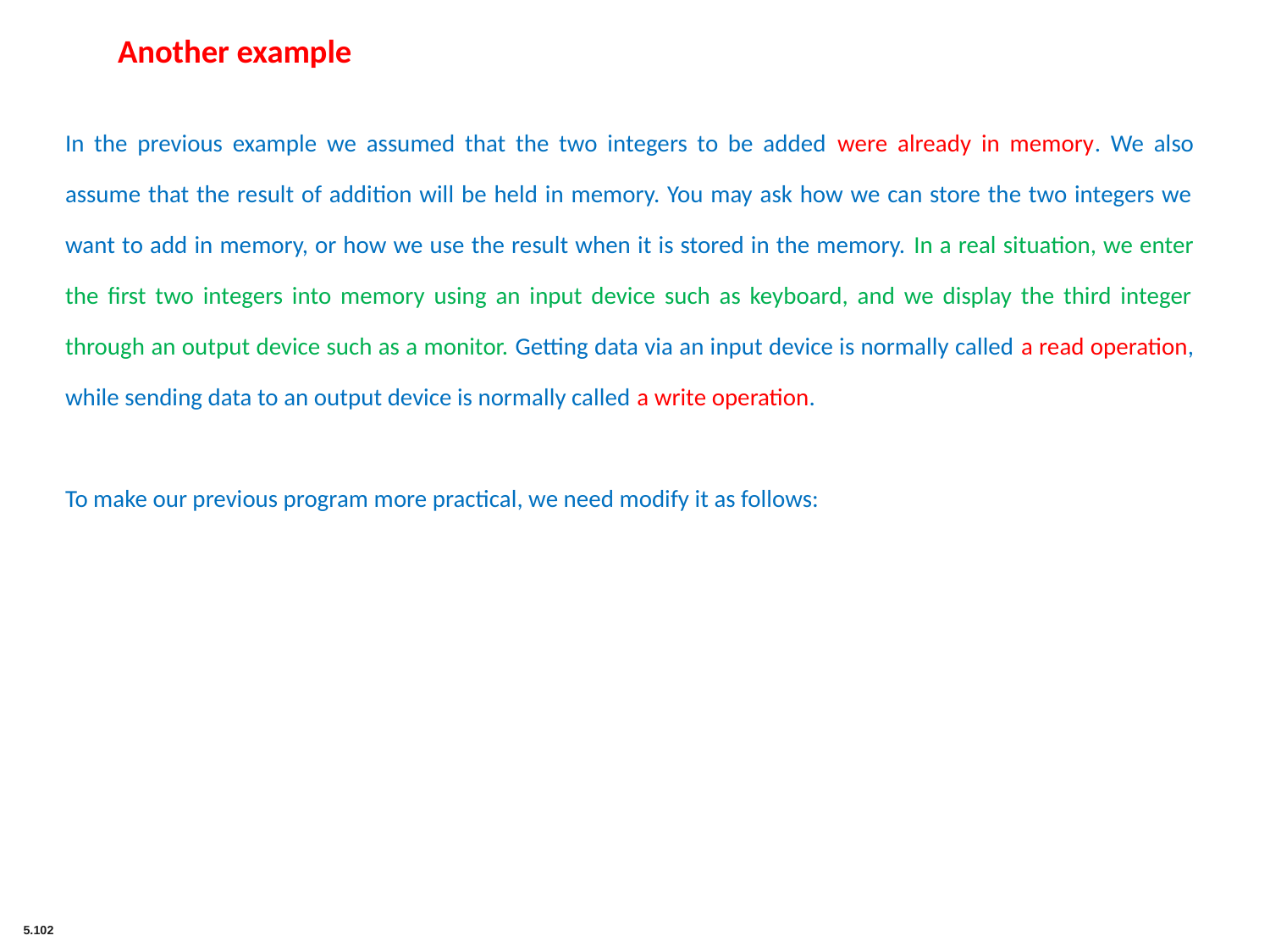

Another example
In the previous example we assumed that the two integers to be added were already in memory. We also assume that the result of addition will be held in memory. You may ask how we can store the two integers we want to add in memory, or how we use the result when it is stored in the memory. In a real situation, we enter the first two integers into memory using an input device such as keyboard, and we display the third integer through an output device such as a monitor. Getting data via an input device is normally called a read operation, while sending data to an output device is normally called a write operation.

To make our previous program more practical, we need modify it as follows:
5.102